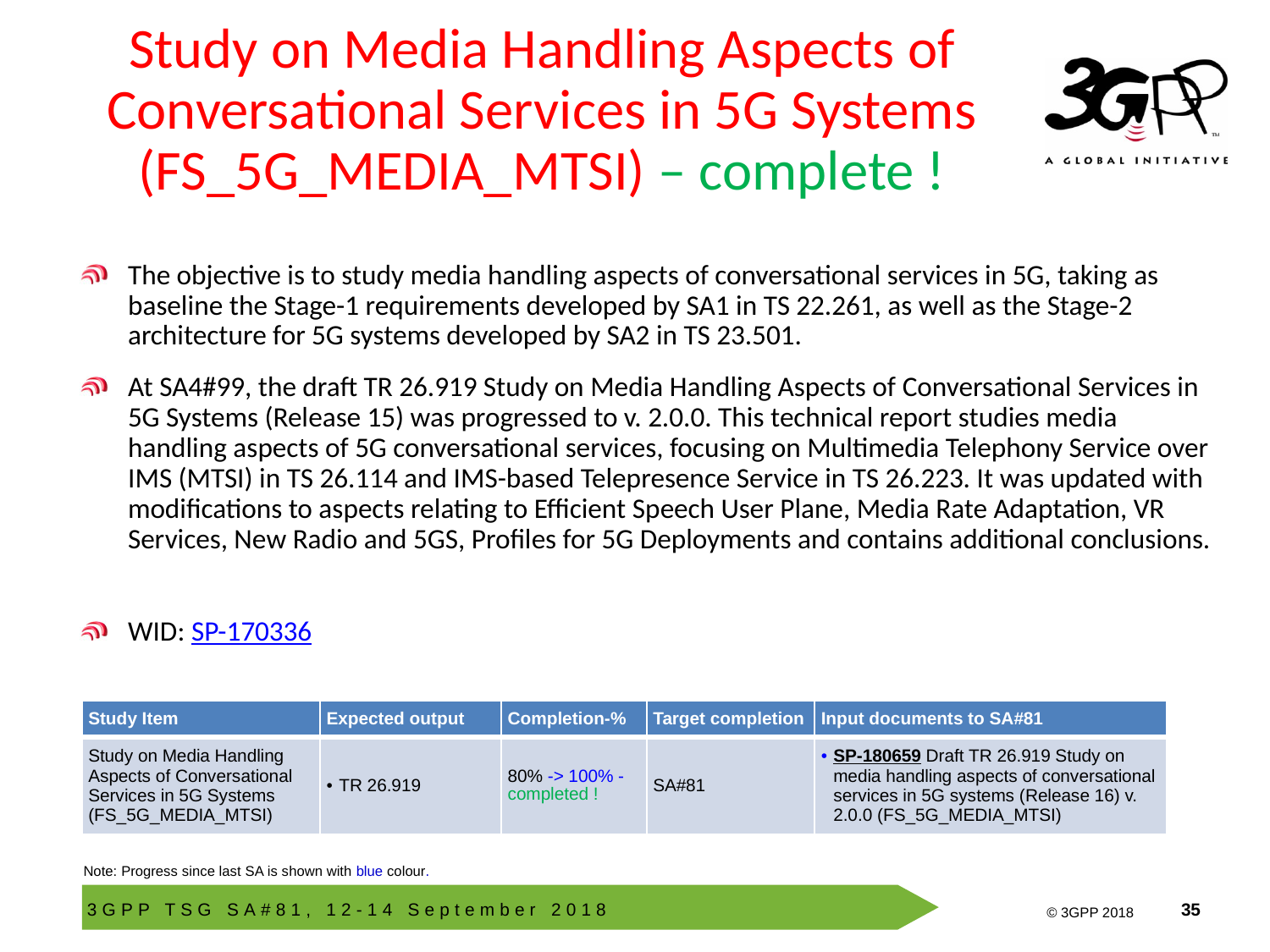

# Study on Media Handling Aspects of Conversational Services in 5G Systems (FS_5G_MEDIA_MTSI) – complete !
The objective is to study media handling aspects of conversational services in 5G, taking as baseline the Stage-1 requirements developed by SA1 in TS 22.261, as well as the Stage-2 architecture for 5G systems developed by SA2 in TS 23.501.
At SA4#99, the draft TR 26.919 Study on Media Handling Aspects of Conversational Services in 5G Systems (Release 15) was progressed to v. 2.0.0. This technical report studies media handling aspects of 5G conversational services, focusing on Multimedia Telephony Service over IMS (MTSI) in TS 26.114 and IMS-based Telepresence Service in TS 26.223. It was updated with modifications to aspects relating to Efficient Speech User Plane, Media Rate Adaptation, VR Services, New Radio and 5GS, Profiles for 5G Deployments and contains additional conclusions.

WID: SP-170336
| Study Item | Expected output | Completion-% | Target completion | Input documents to SA#81 |
| --- | --- | --- | --- | --- |
| Study on Media Handling Aspects of Conversational Services in 5G Systems (FS\_5G\_MEDIA\_MTSI) | TR 26.919 | 80% -> 100% - completed ! | SA#81 | SP-180659 Draft TR 26.919 Study on media handling aspects of conversational services in 5G systems (Release 16) v. 2.0.0 (FS\_5G\_MEDIA\_MTSI) |
Note: Progress since last SA is shown with blue colour.